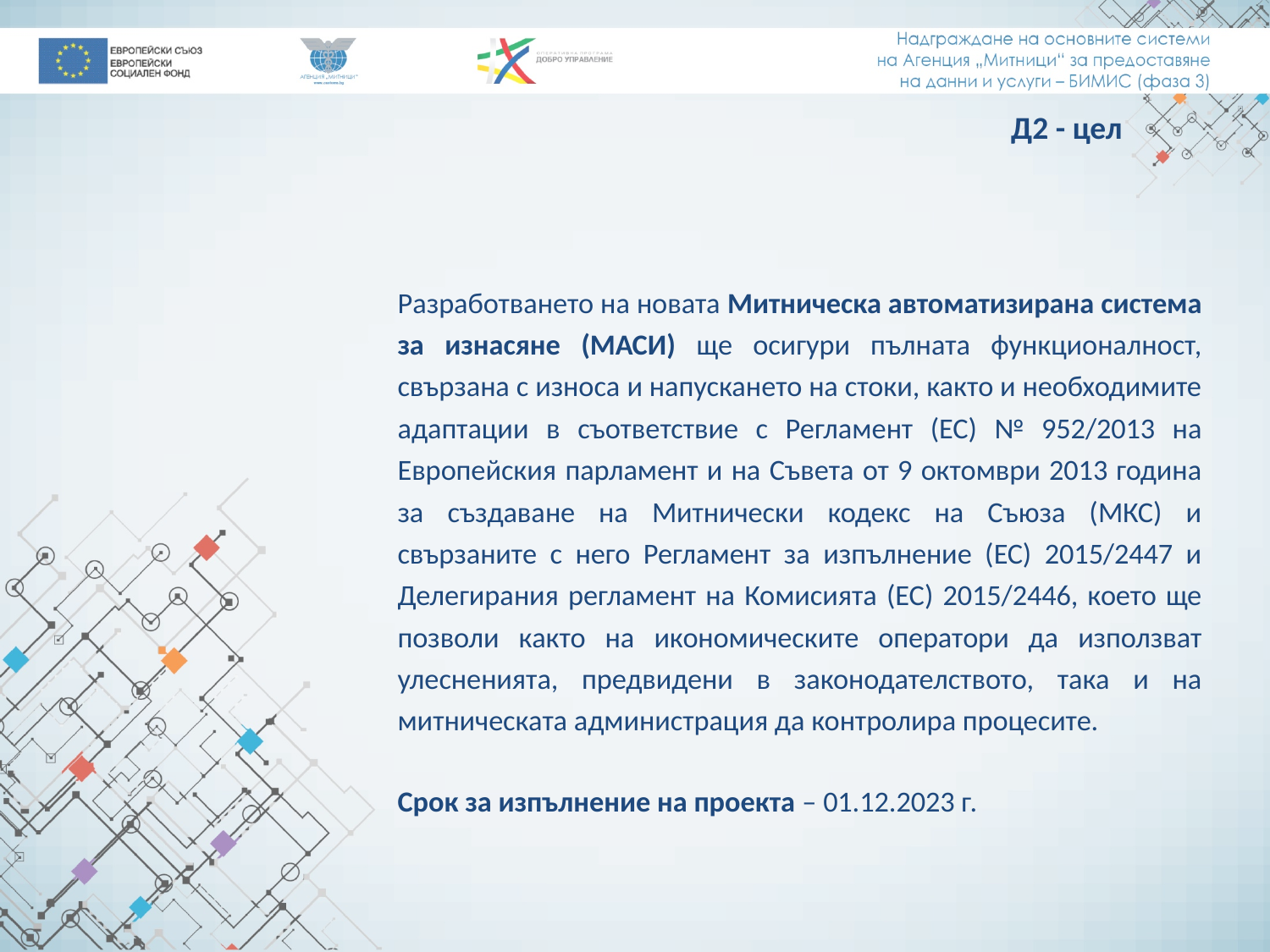

# Д2 - цел

Разработването на новата Митническа автоматизирана система за изнасяне (МАСИ) ще осигури пълната функционалност, свързана с износа и напускането на стоки, както и необходимите адаптации в съответствие с Регламент (ЕС) № 952/2013 на Европейския парламент и на Съвета от 9 октомври 2013 година за създаване на Митнически кодекс на Съюза (МКС) и свързаните с него Регламент за изпълнение (ЕС) 2015/2447 и Делегирания регламент на Комисията (EC) 2015/2446, което ще позволи както на икономическите оператори да използват улесненията, предвидени в законодателството, така и на митническата администрация да контролира процесите.

Срок за изпълнение на проекта – 01.12.2023 г.